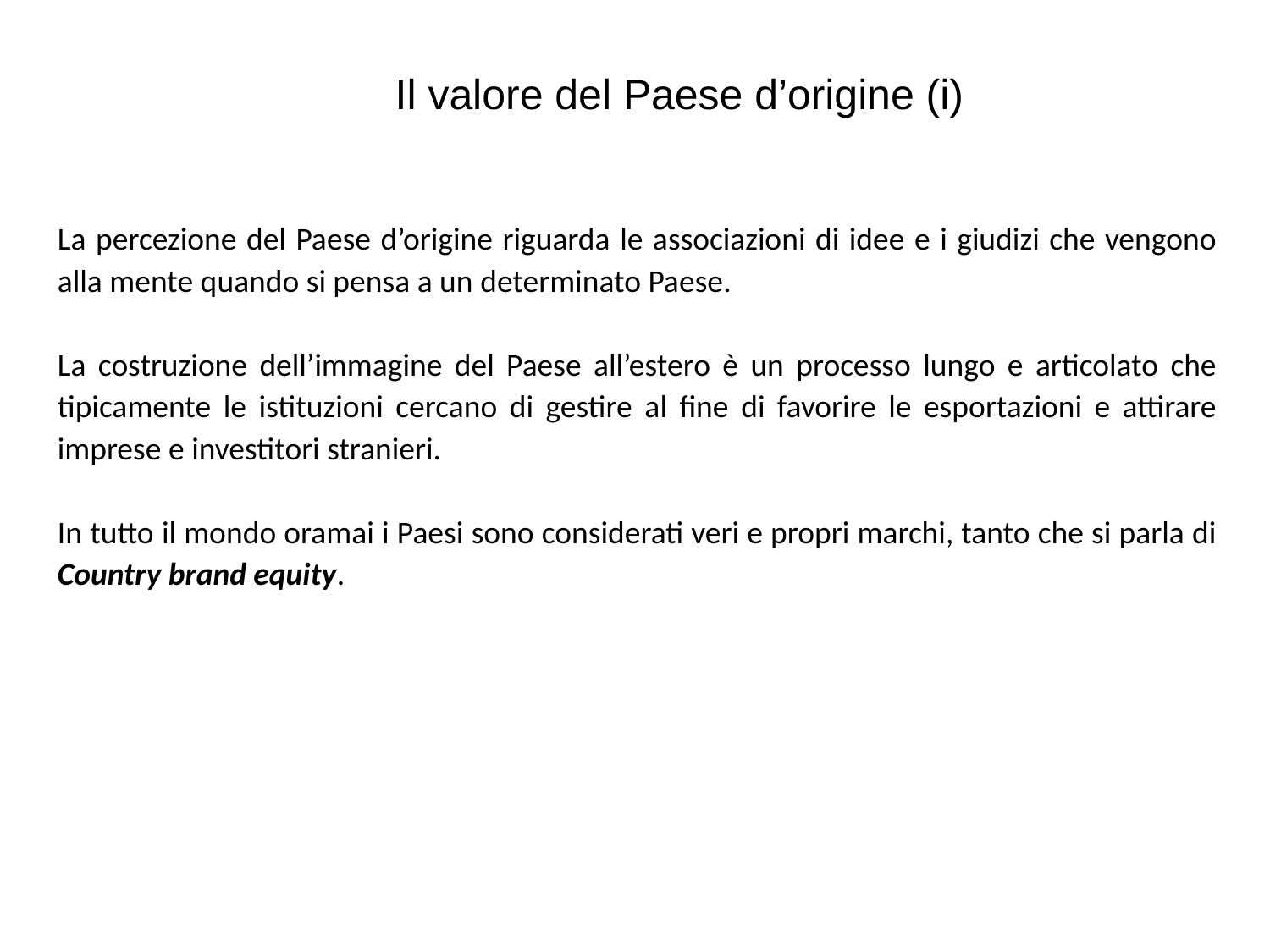

Il valore del Paese d’origine (i)
La percezione del Paese d’origine riguarda le associazioni di idee e i giudizi che vengono alla mente quando si pensa a un determinato Paese.

La costruzione dell’immagine del Paese all’estero è un processo lungo e articolato che tipicamente le istituzioni cercano di gestire al fine di favorire le esportazioni e attirare imprese e investitori stranieri.

In tutto il mondo oramai i Paesi sono considerati veri e propri marchi, tanto che si parla di Country brand equity.